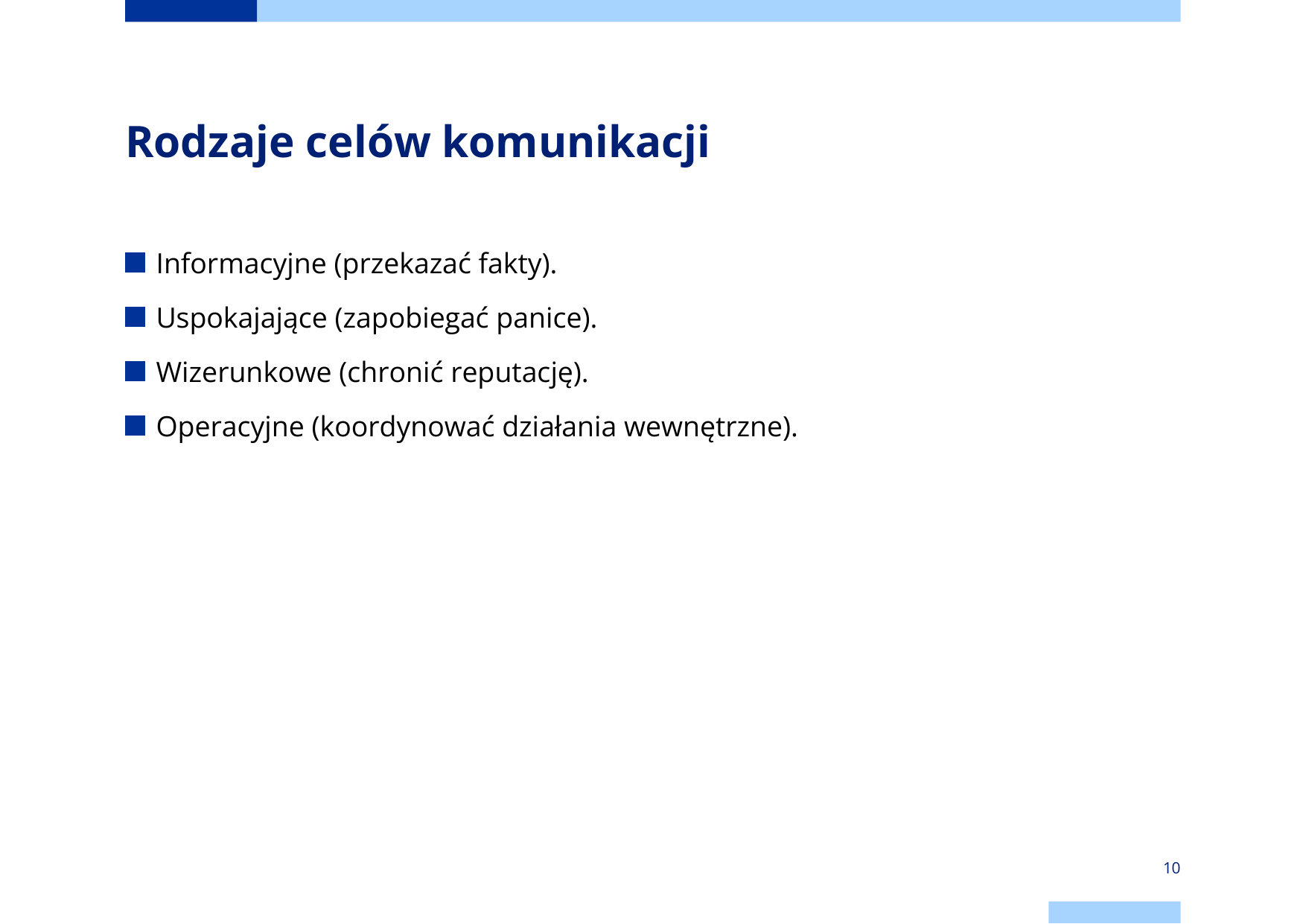

# Rodzaje celów komunikacji
Informacyjne (przekazać fakty).
Uspokajające (zapobiegać panice).
Wizerunkowe (chronić reputację).
Operacyjne (koordynować działania wewnętrzne).
10